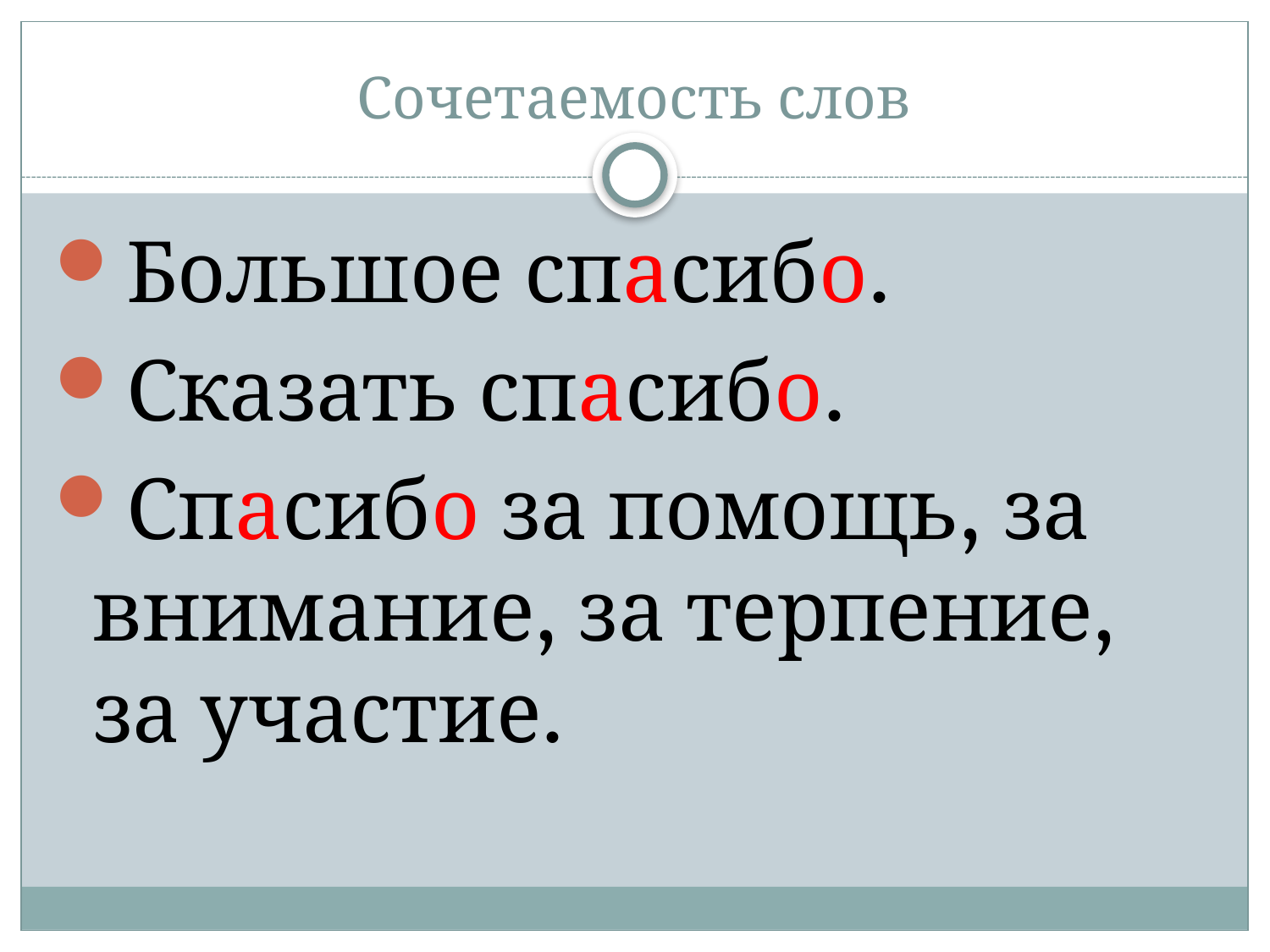

# Сочетаемость слов
Большое спасибо.
Сказать спасибо.
Спасибо за помощь, за внимание, за терпение, за участие.